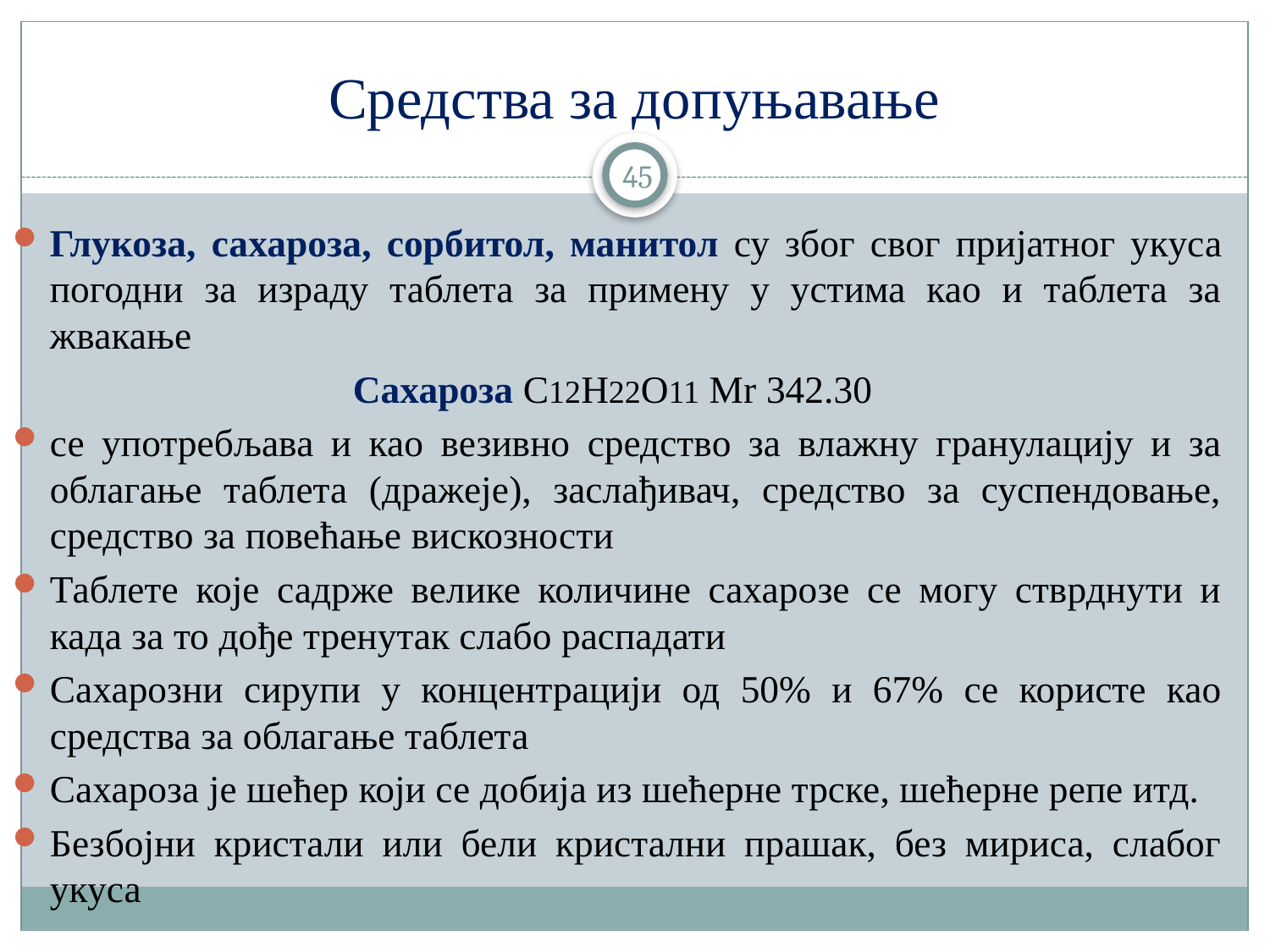

# Средства за допуњавање
45
Глукоза, сахароза, сорбитол, манитол су због свог пријатног укуса погодни за израду таблета за примену у устима као и таблета за жвакање
Сахароза C12H22O11 Mr 342.30
се употребљава и као везивно средство за влажну гранулацију и за облагање таблета (дражеје), заслађивач, средство за суспендовање, средство за повећање вискозности
Таблете које садрже велике количине сахарозе се могу стврднути и када за то дође тренутак слабо распадати
Сахарозни сирупи у концентрацији од 50% и 67% се користе као средства за облагање таблета
Сахароза је шећер који се добија из шећерне трске, шећерне репе итд.
Безбојни кристали или бели кристални прашак, без мириса, слабог укуса